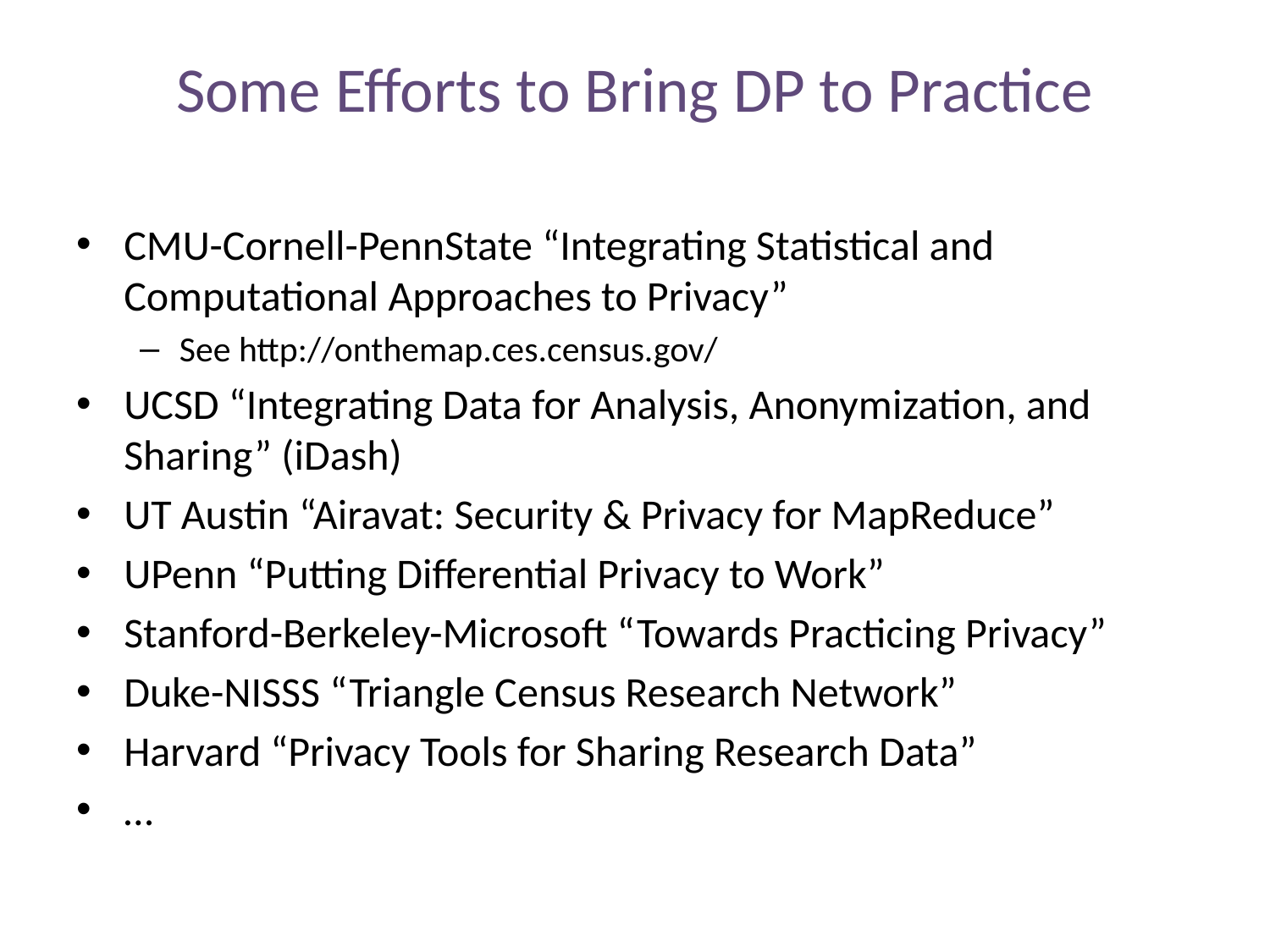

# Some Efforts to Bring DP to Practice
CMU-Cornell-PennState “Integrating Statistical and Computational Approaches to Privacy”
See http://onthemap.ces.census.gov/
UCSD “Integrating Data for Analysis, Anonymization, and Sharing” (iDash)
UT Austin “Airavat: Security & Privacy for MapReduce”
UPenn “Putting Differential Privacy to Work”
Stanford-Berkeley-Microsoft “Towards Practicing Privacy”
Duke-NISSS “Triangle Census Research Network”
Harvard “Privacy Tools for Sharing Research Data”
…